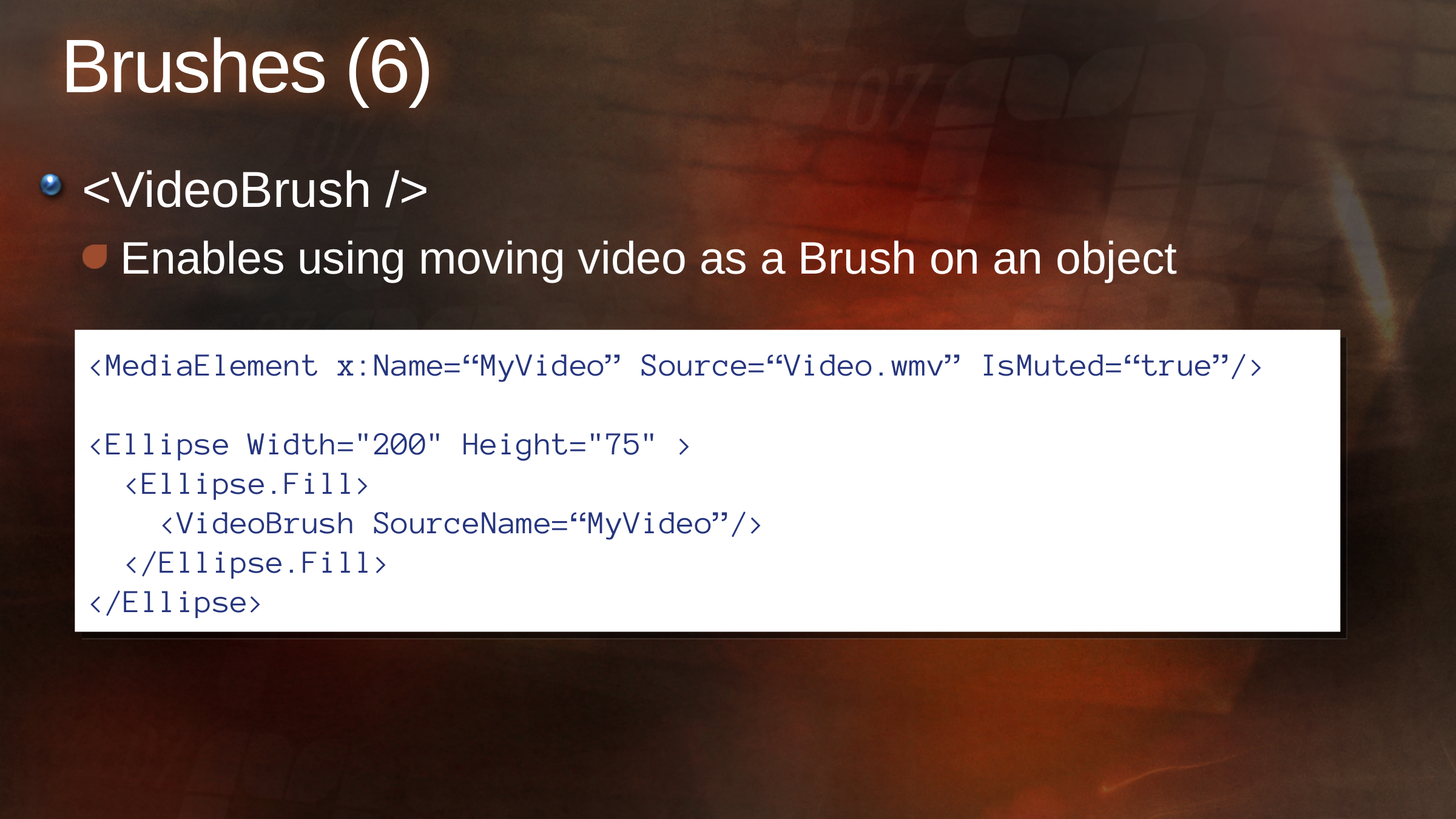

# Brushes (6)
<VideoBrush />
Enables using moving video as a Brush on an object
<MediaElement x:Name=“MyVideo” Source=“Video.wmv” IsMuted=“true”/>

<Ellipse Width="200" Height="75" >
  <Ellipse.Fill>
    <VideoBrush SourceName=“MyVideo”/>
  </Ellipse.Fill>
</Ellipse>